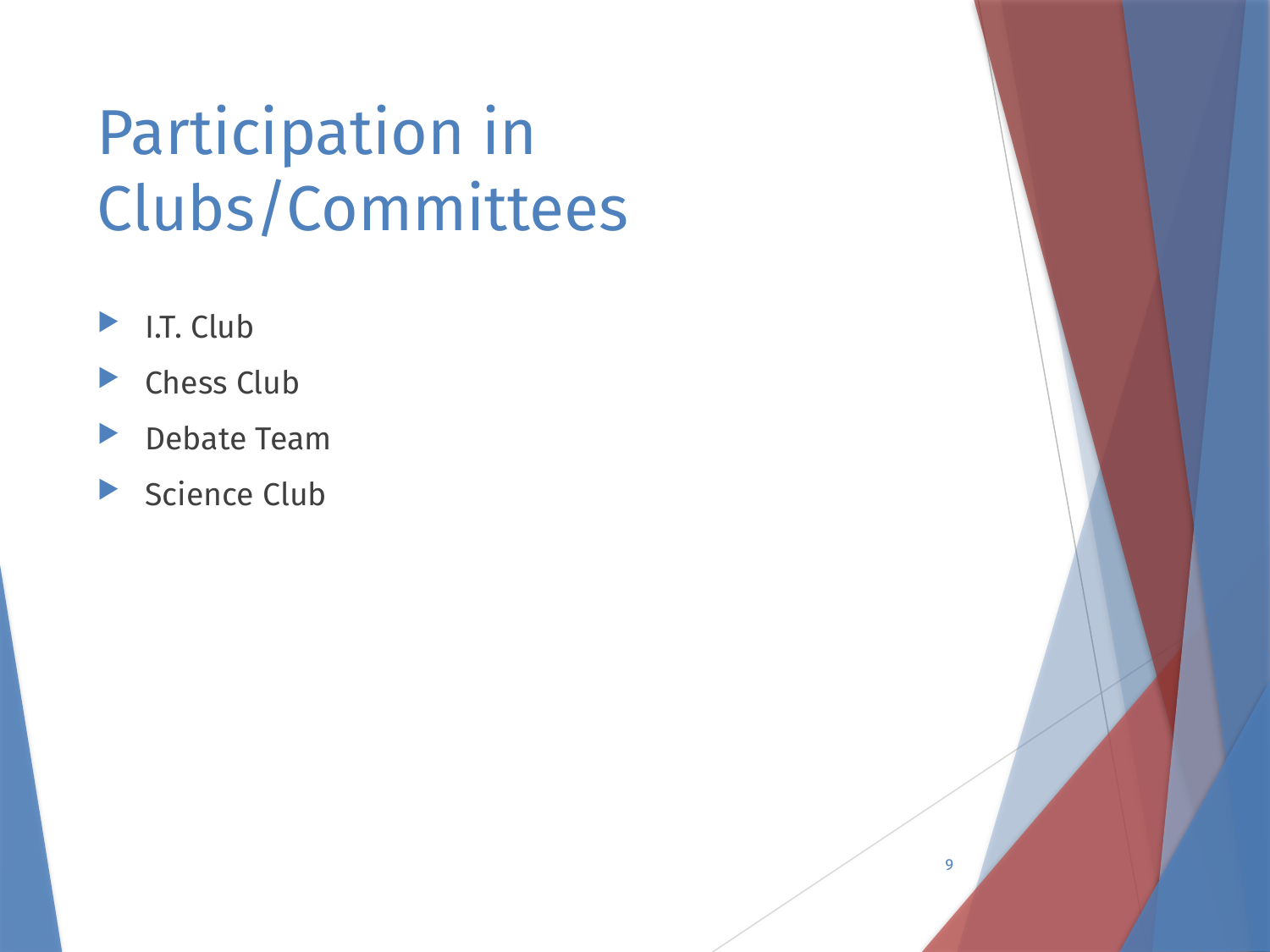

# Participation in Clubs/Committees
I.T. Club
Chess Club
Debate Team
Science Club

9